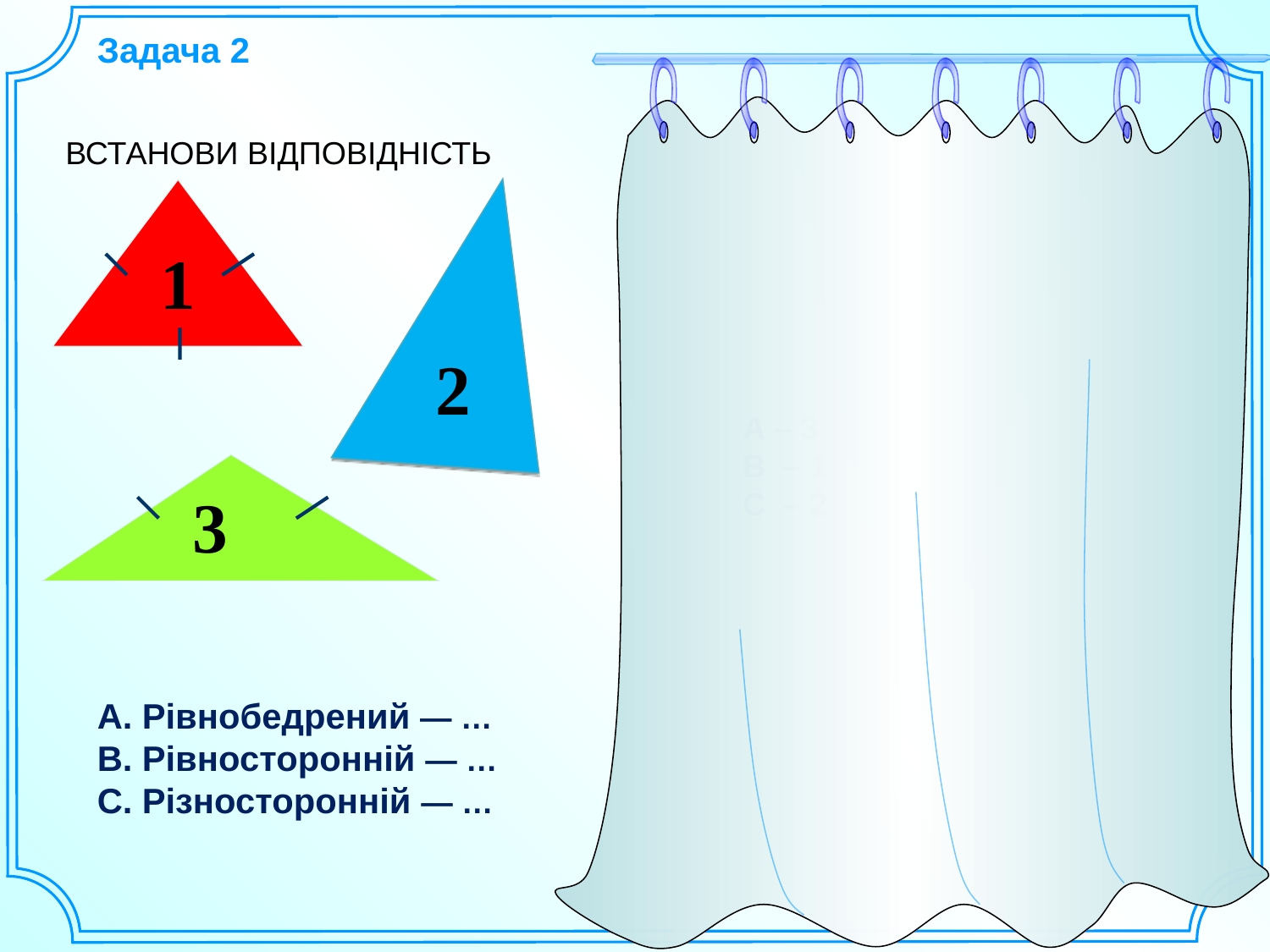

Задача 2

ВСТАНОВИ ВІДПОВІДНІСТЬ

1

2
А – 3
В  – 1
С  – 2

3

А. Рівнобедрений — …
В. Рівносторонній — … С. Різносторонній — …